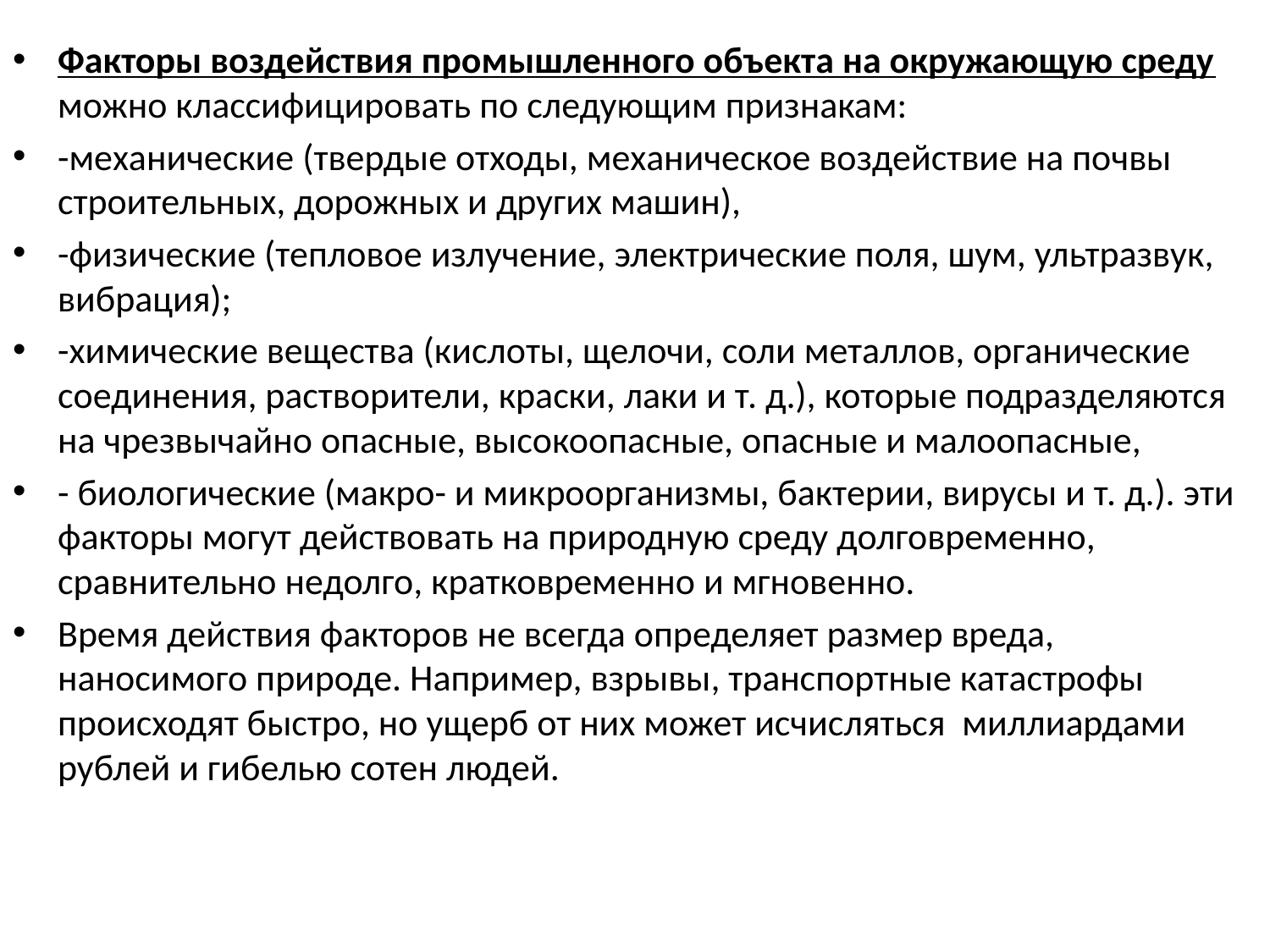

Факторы воздействия промышленного объекта на окружающую среду можно классифицировать по следующим признакам:
-механические (твердые отходы, механическое воздействие на почвы строительных, дорожных и других машин),
-физические (тепловое излучение, электрические поля, шум, ультразвук, вибрация);
-химические вещества (кислоты, щелочи, соли металлов, органические соединения, растворители, краски, лаки и т. д.), которые подразделяются на чрезвычайно опасные, высокоопасные, опасные и малоопасные,
- биологические (макро- и микроорганизмы, бактерии, вирусы и т. д.). эти факторы могут действовать на природную среду долговременно, сравнительно недолго, кратковременно и мгновенно.
Время действия факторов не всегда определяет размер вреда, наносимого природе. Например, взрывы, транспортные катастрофы происходят быстро, но ущерб от них может исчисляться  миллиардами рублей и гибелью сотен людей.